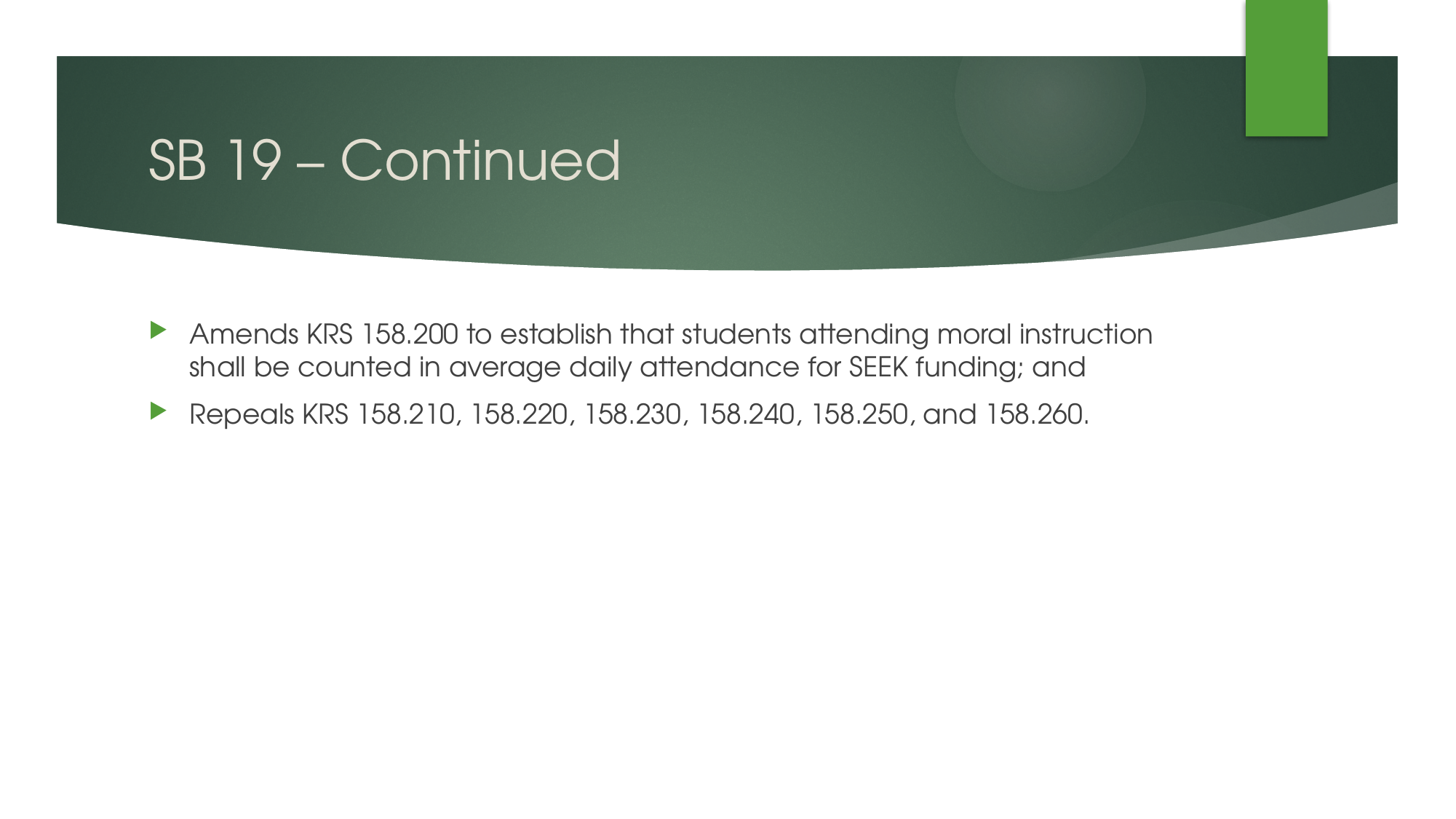

# SB 19 – Continued
Amends KRS 158.200 to establish that students attending moral instruction shall be counted in average daily attendance for SEEK funding; and
Repeals KRS 158.210, 158.220, 158.230, 158.240, 158.250, and 158.260.